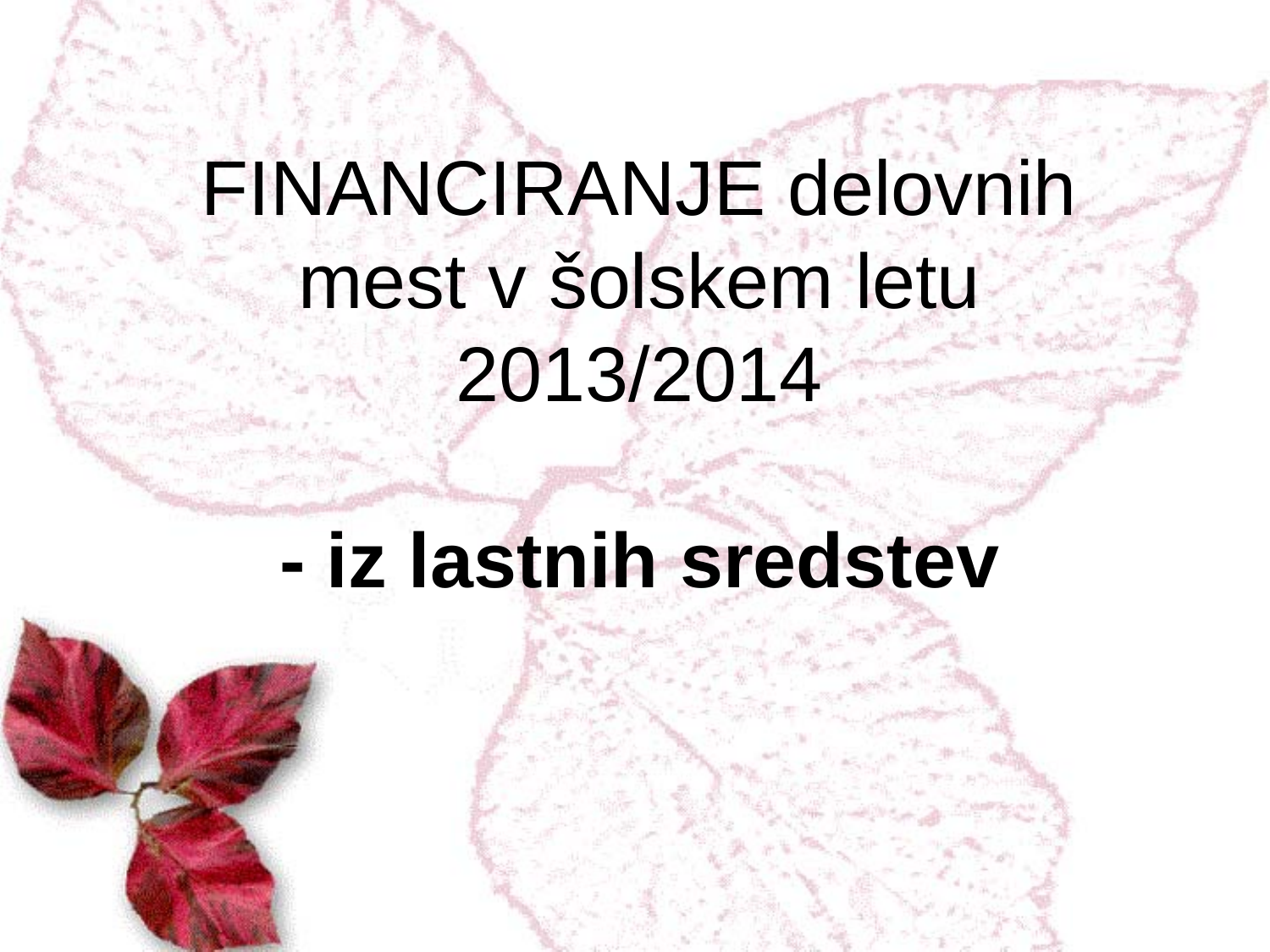

# FINANCIRANJE delovnih mest v šolskem letu 2013/2014 - iz lastnih sredstev